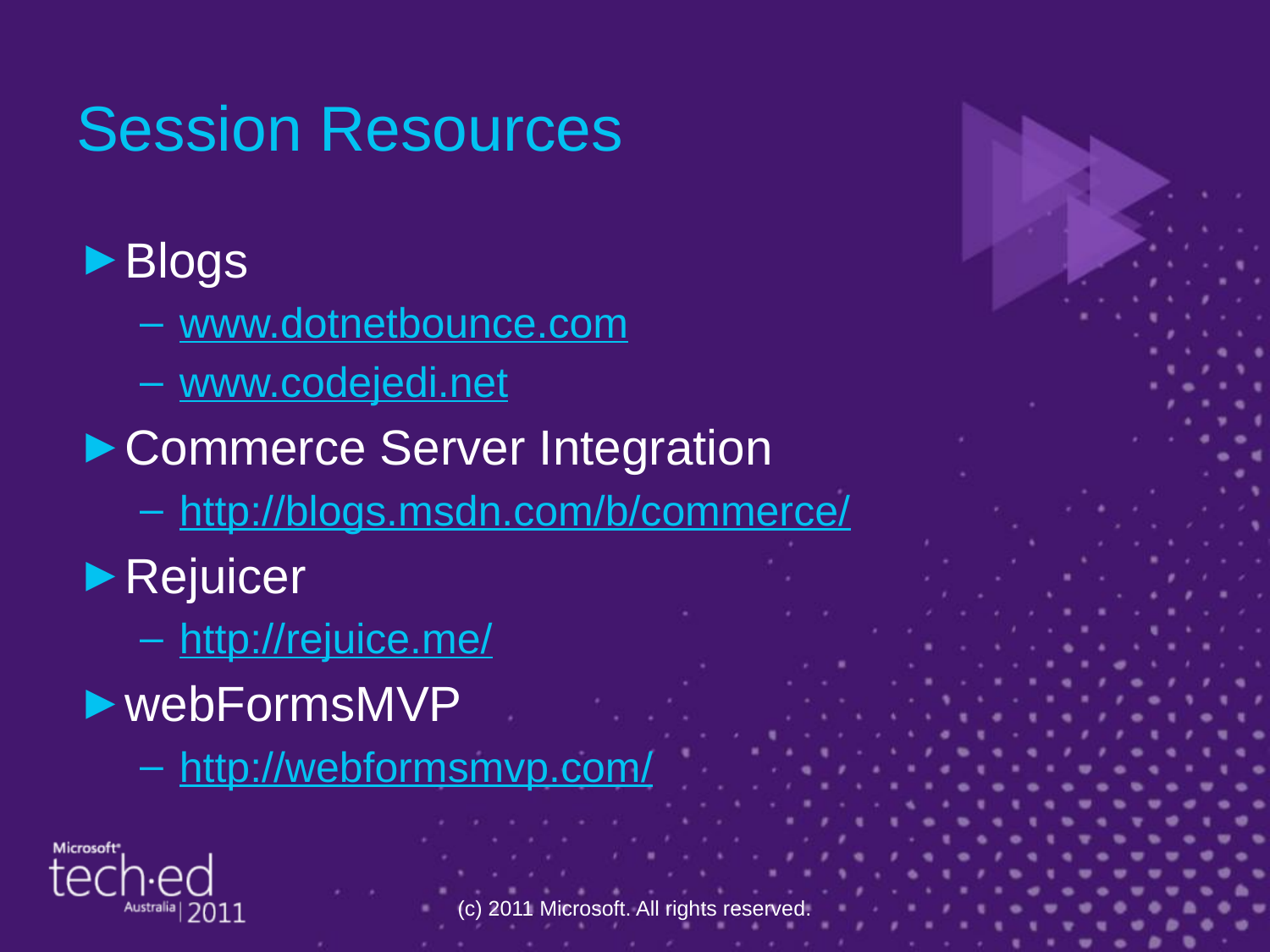

# Session Resources
Blogs
www.dotnetbounce.com
www.codejedi.net
Commerce Server Integration
http://blogs.msdn.com/b/commerce/
Rejuicer
http://rejuice.me/
webFormsMVP
http://webformsmvp.com/

(c) 2011 Microsoft. All rights reserved.